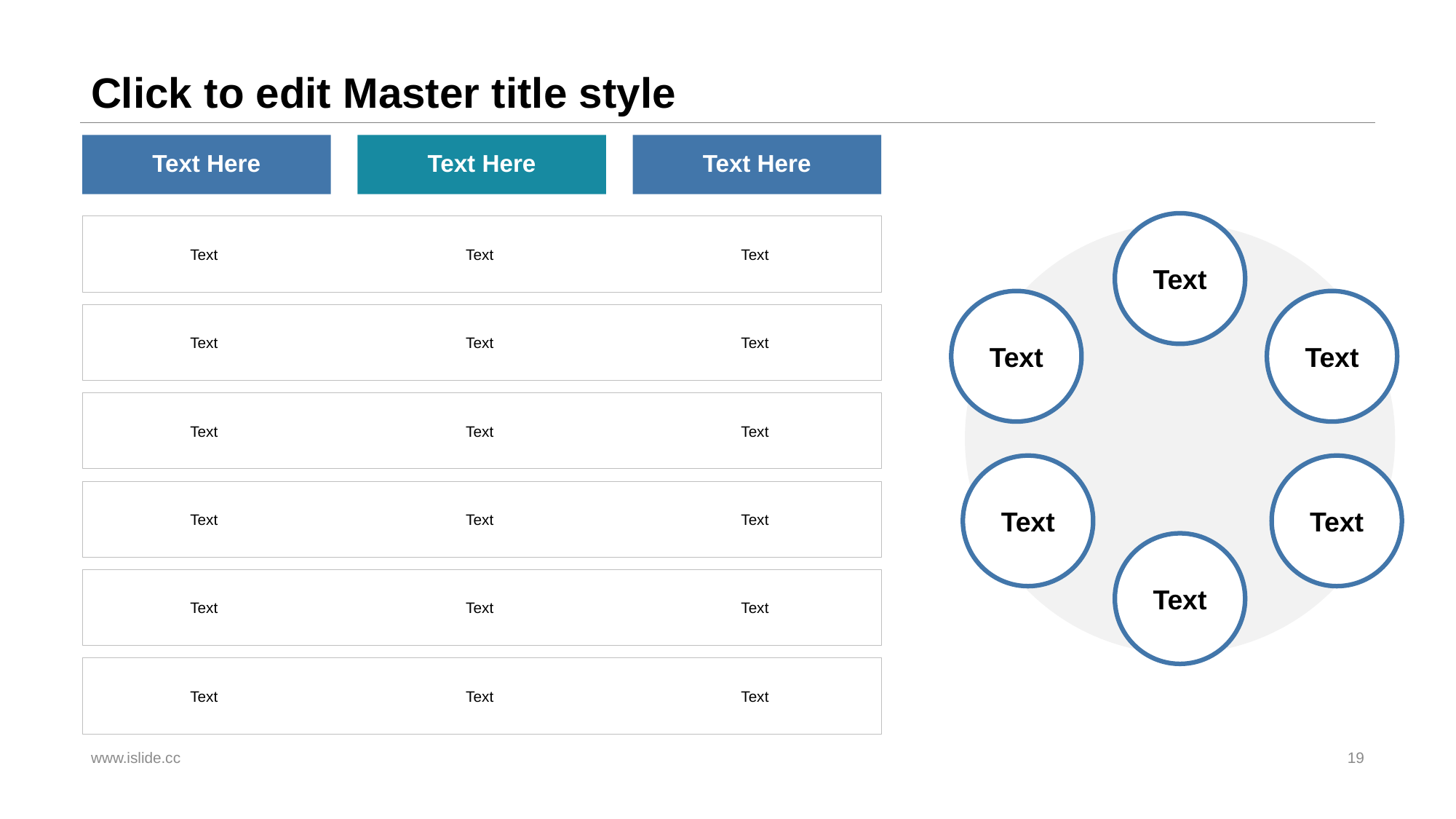

# Click to edit Master title style
Text Here
Text Here
Text Here

Text
Text
Text

Text
Text
Text

Text
Text
Text

Text
Text
Text

Text
Text
Text

Text
Text
Text
Text

Text
Text
Text
Text
Text
www.islide.cc
19